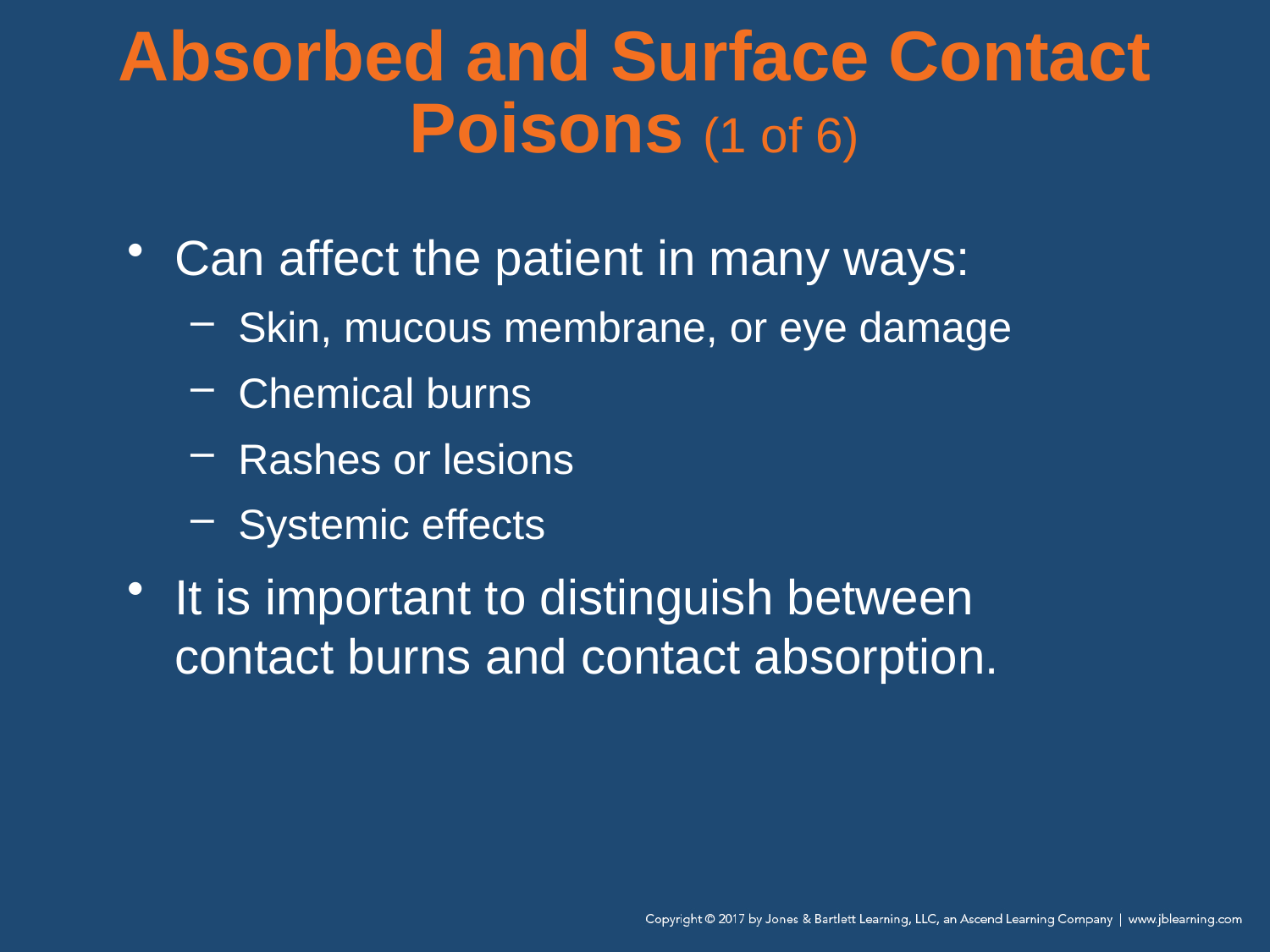

# Absorbed and Surface Contact Poisons (1 of 6)
Can affect the patient in many ways:
Skin, mucous membrane, or eye damage
Chemical burns
Rashes or lesions
Systemic effects
It is important to distinguish between contact burns and contact absorption.